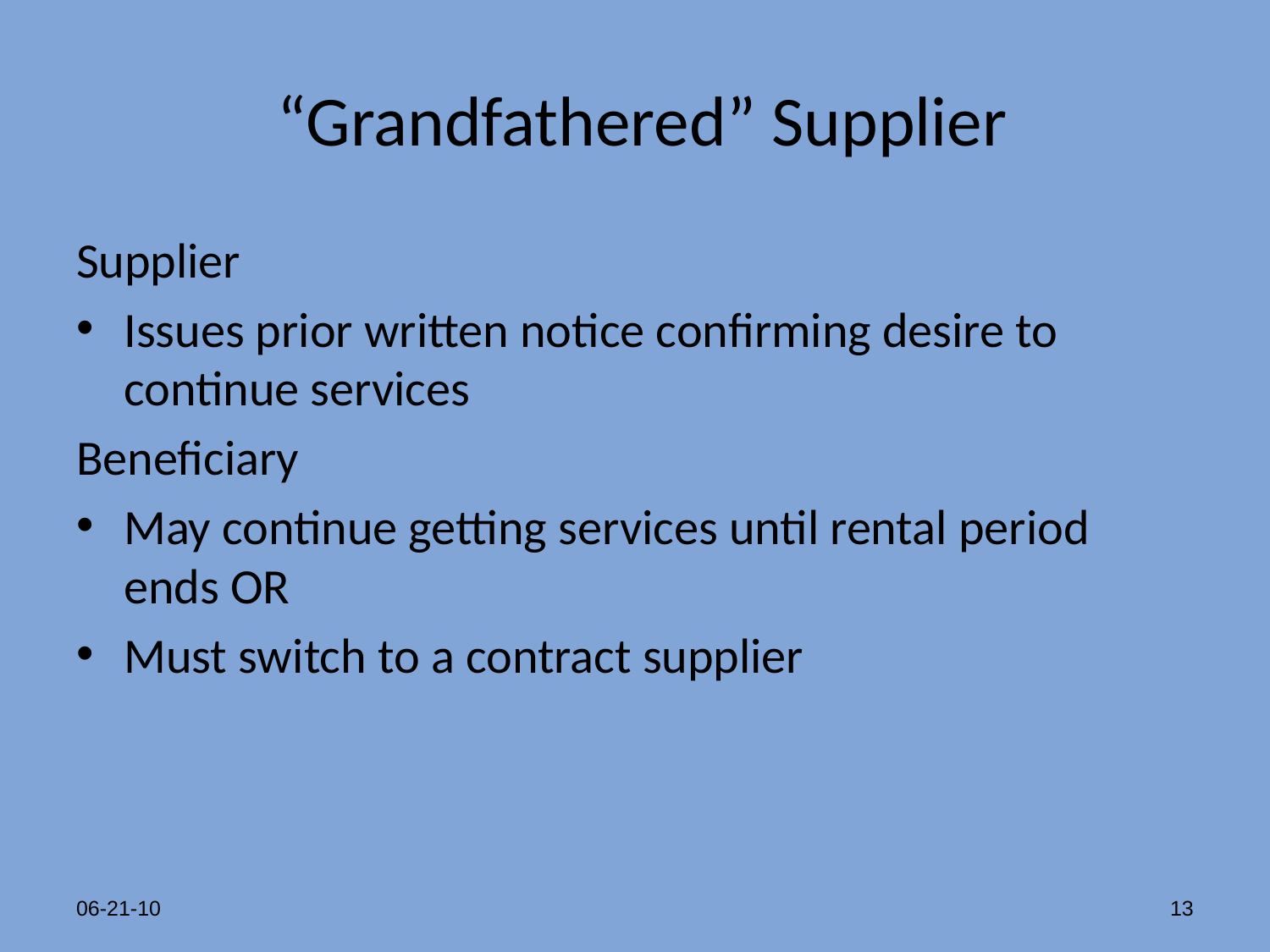

# “Grandfathered” Supplier
Supplier
Issues prior written notice confirming desire to continue services
Beneficiary
May continue getting services until rental period ends OR
Must switch to a contract supplier
06-21-10
13